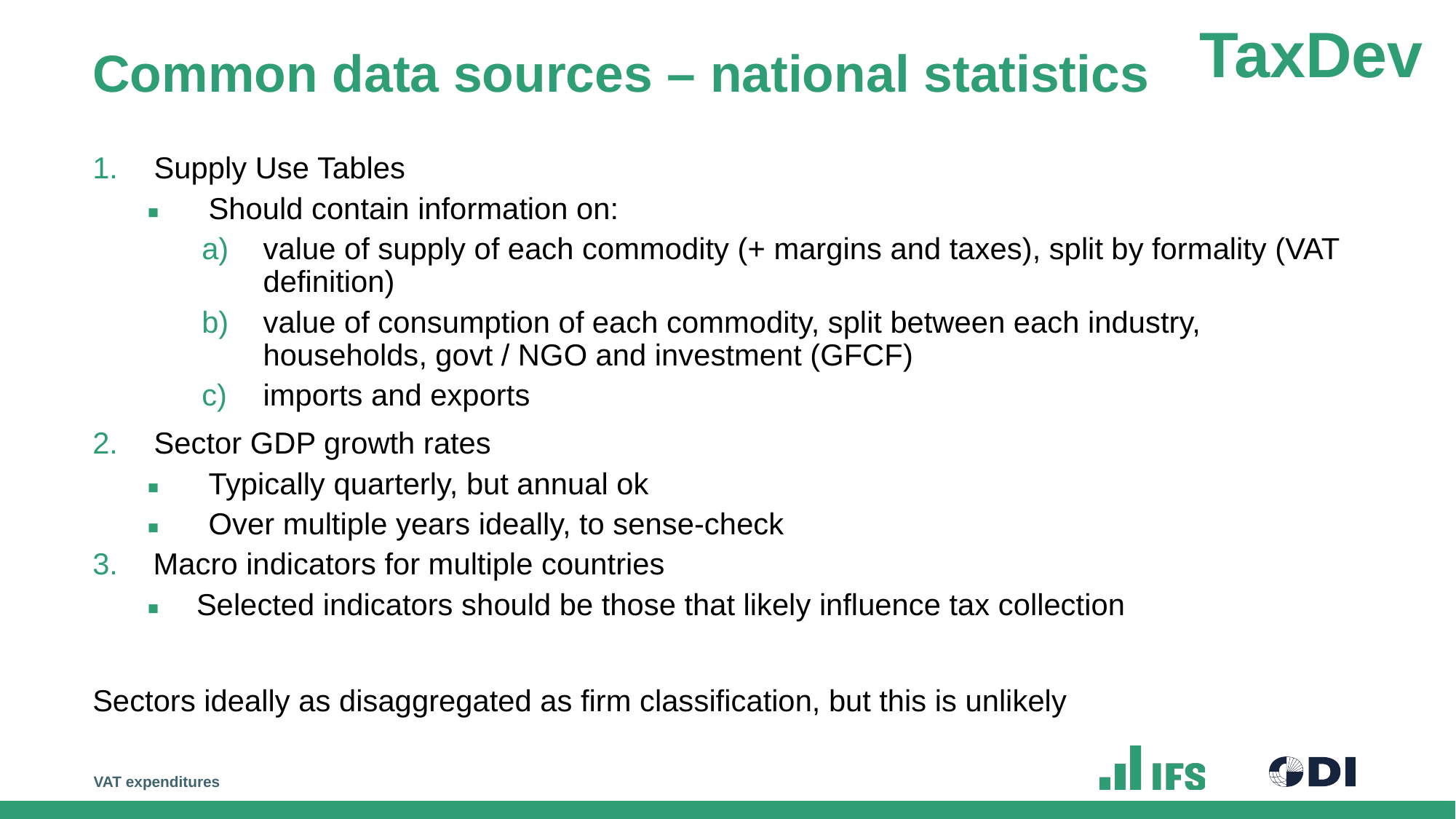

# Common data sources – national statistics
Supply Use Tables
Should contain information on:
value of supply of each commodity (+ margins and taxes), split by formality (VAT definition)
value of consumption of each commodity, split between each industry, households, govt / NGO and investment (GFCF)
imports and exports
Sector GDP growth rates
Typically quarterly, but annual ok
Over multiple years ideally, to sense-check
    Macro indicators for multiple countries
 Selected indicators should be those that likely influence tax collection

Sectors ideally as disaggregated as firm classification, but this is unlikely
VAT expenditures